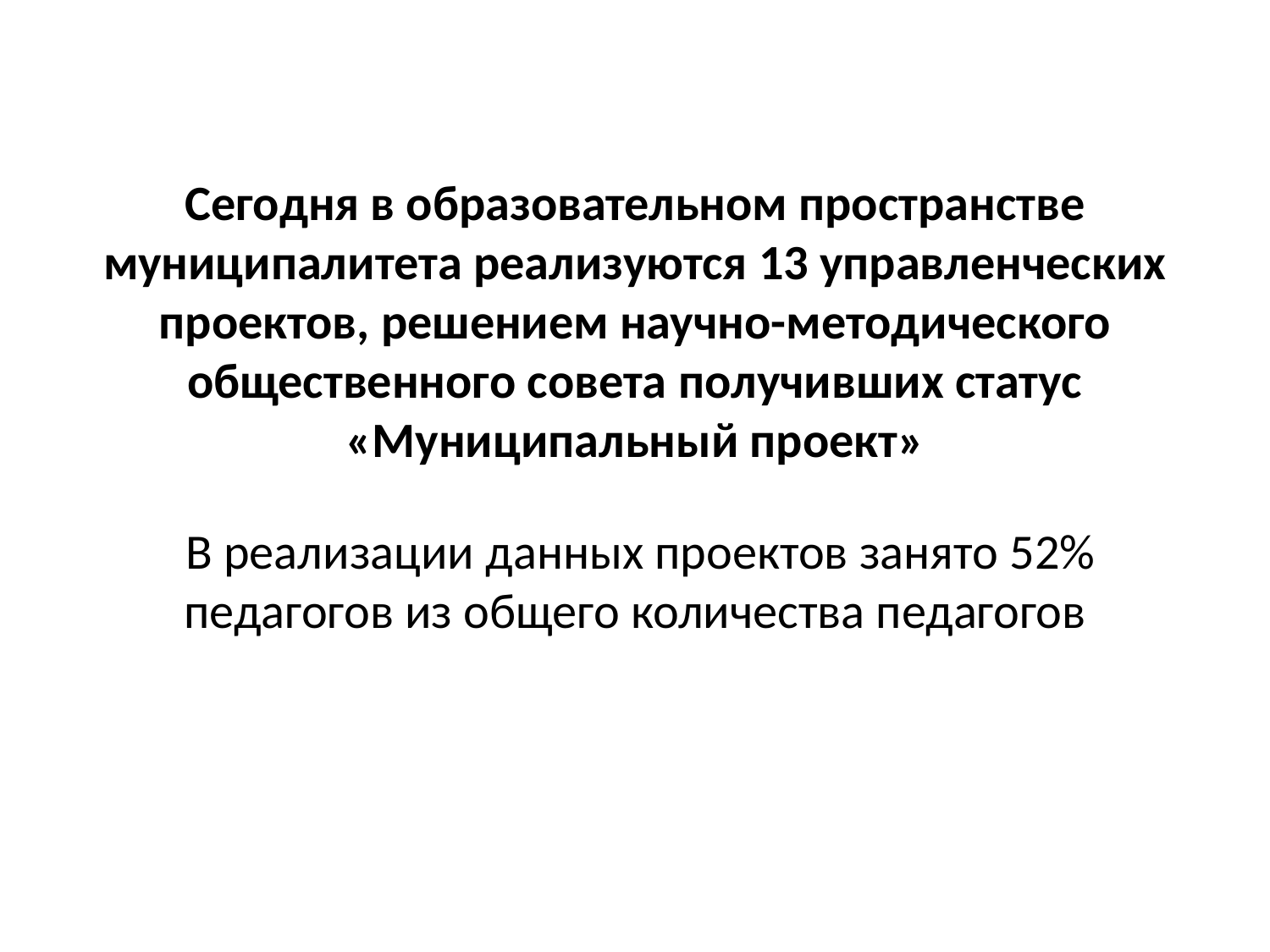

# Сегодня в образовательном пространстве муниципалитета реализуются 13 управленческих проектов, решением научно-методического общественного совета получивших статус «Муниципальный проект» В реализации данных проектов занято 52% педагогов из общего количества педагогов